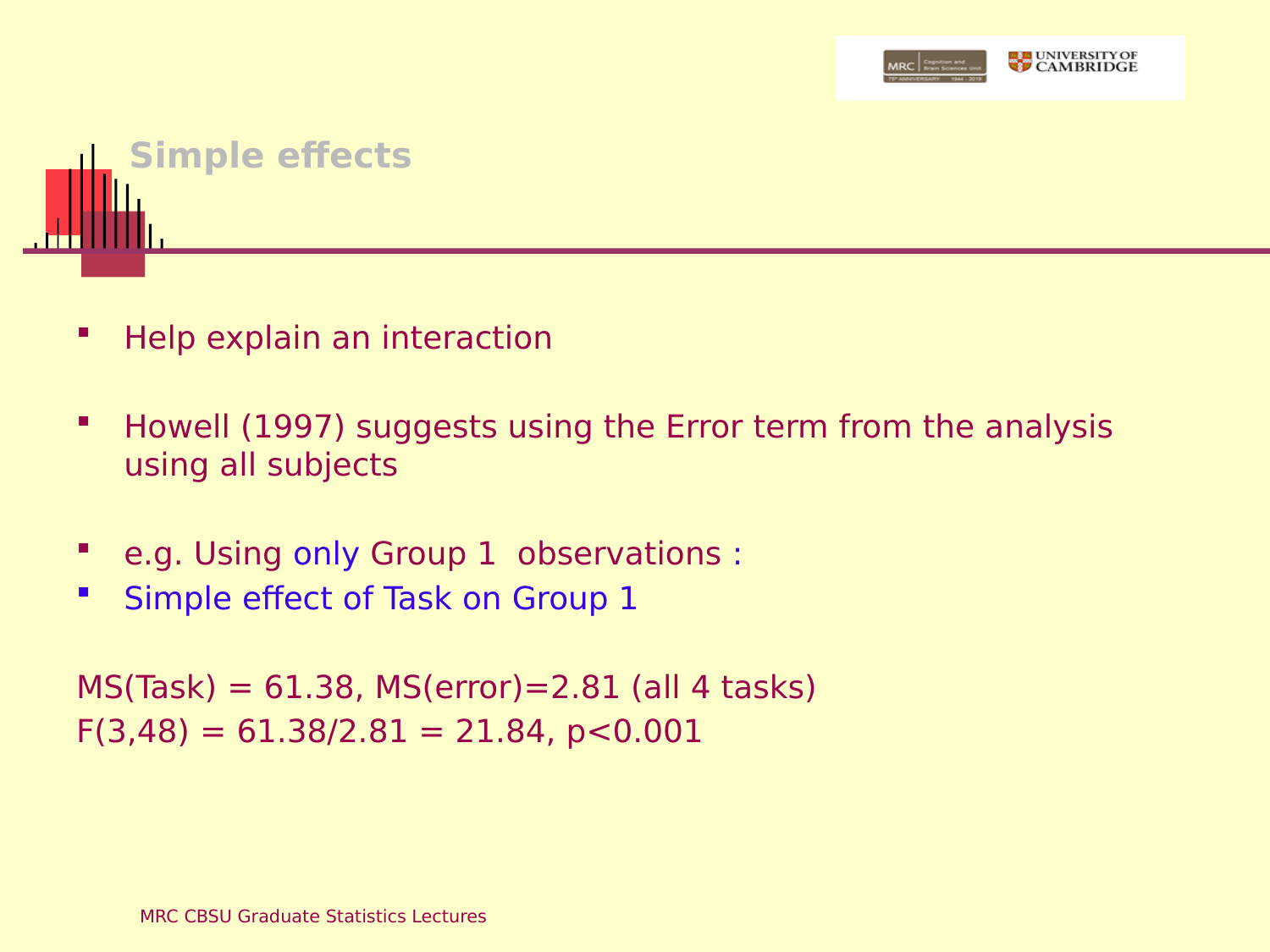

# Simple effects

Help explain an interaction

Howell (1997) suggests using the Error term from the analysis using all subjects

e.g. Using only Group 1  observations :
Simple effect of Task on Group 1

MS(Task) = 61.38, MS(error)=2.81 (all 4 tasks)
F(3,48) = 61.38/2.81 = 21.84, p<0.001

MRC CBSU Graduate Statistics Lectures